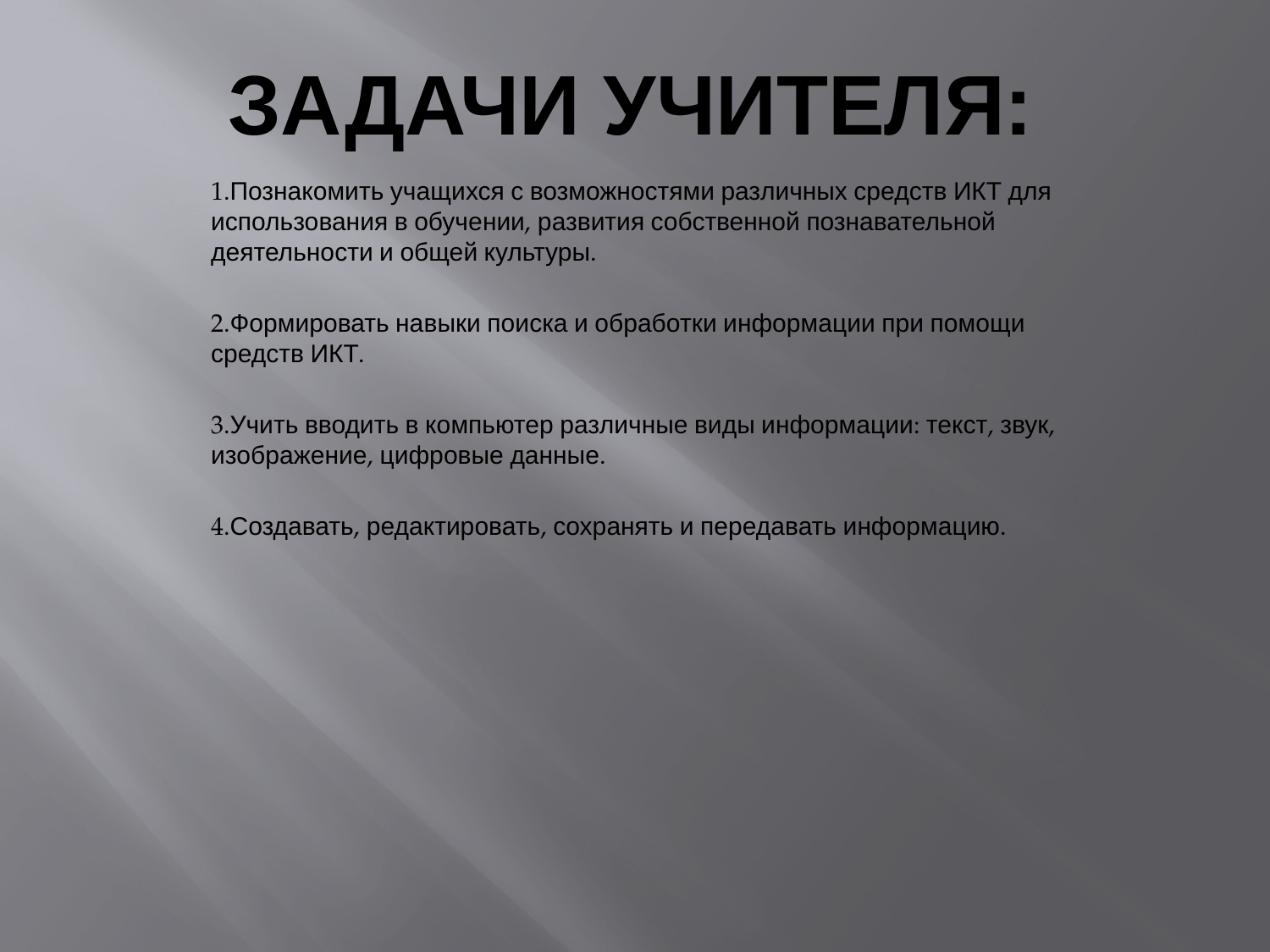

# Задачи учителя:
1.Познакомить учащихся с возможностями различных средств ИКТ для использования в обучении, развития собственной познавательной деятельности и общей культуры.

2.Формировать навыки поиска и обработки информации при помощи средств ИКТ.

3.Учить вводить в компьютер различные виды информации: текст, звук, изображение, цифровые данные.

4.Создавать, редактировать, сохранять и передавать информацию.